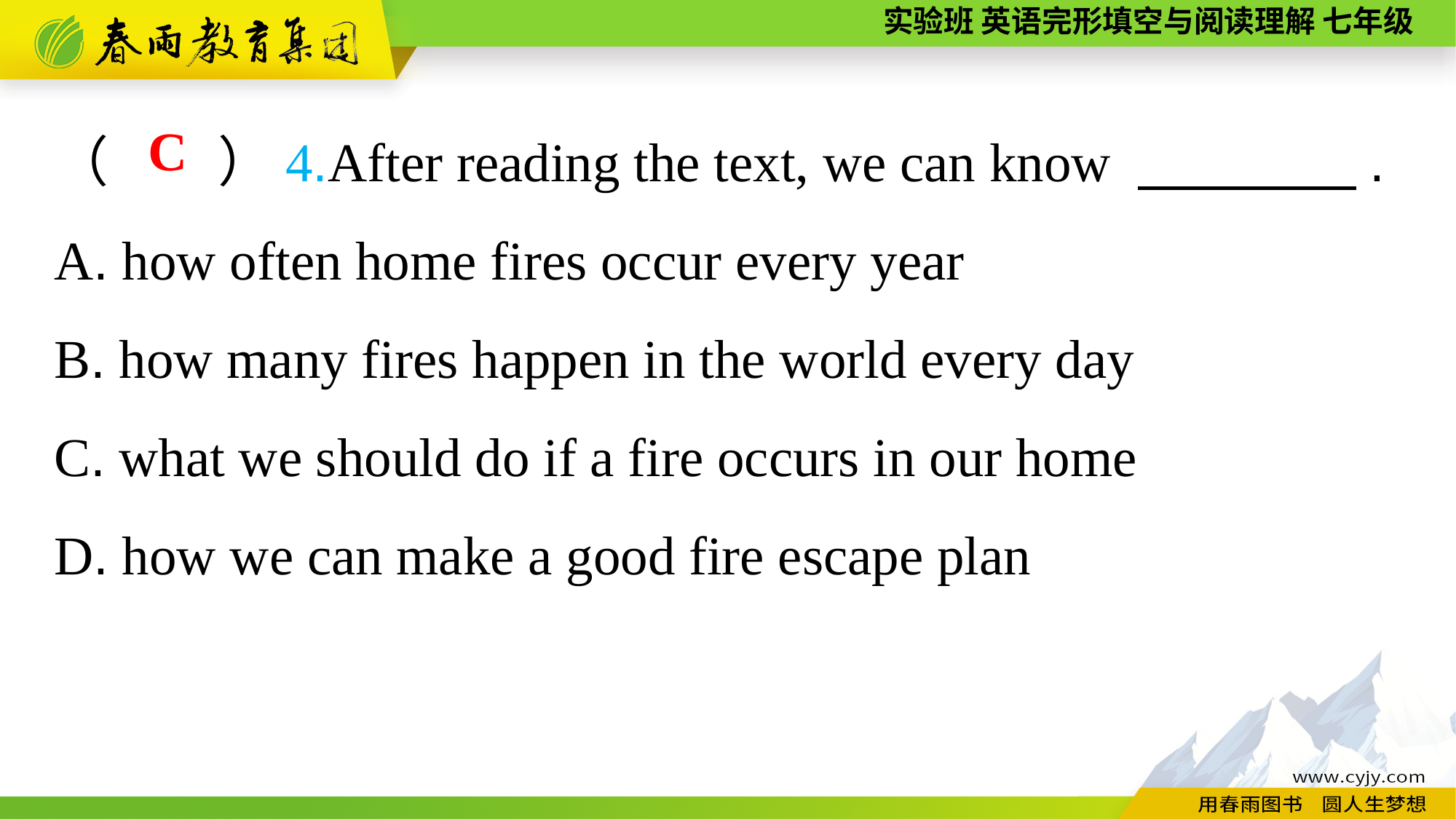

（　　）4.After reading the text, we can know 　　　　.
A. how often home fires occur every year
B. how many fires happen in the world every day
C. what we should do if a fire occurs in our home
D. how we can make a good fire escape plan
C